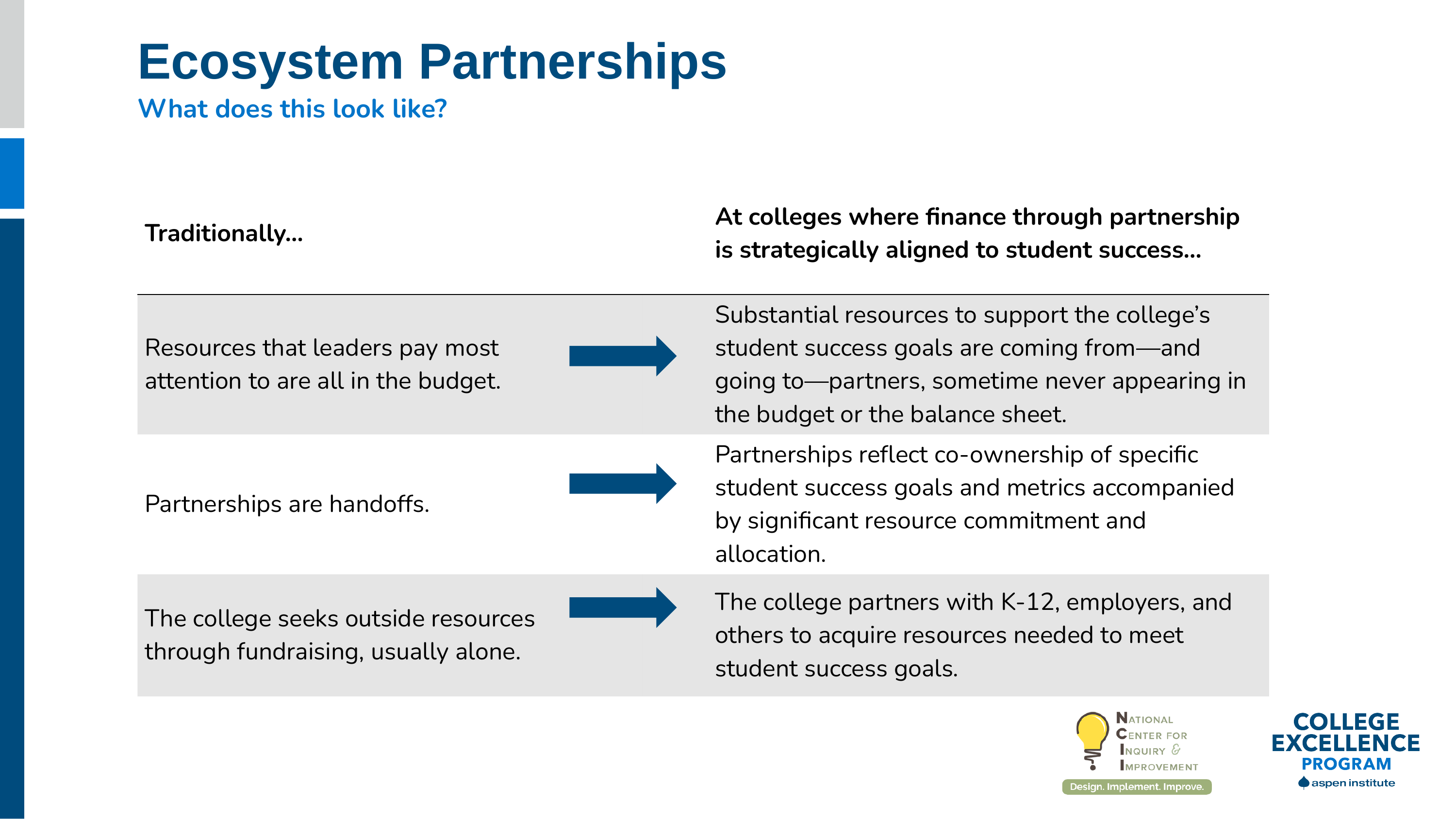

Ecosystem Partnerships
What does this look like?
| Traditionally… | At colleges where finance through partnership is strategically aligned to student success… |
| --- | --- |
| Resources that leaders pay most attention to are all in the budget. | Substantial resources to support the college’s student success goals are coming from—and going to—partners, sometime never appearing in the budget or the balance sheet. |
| Partnerships are handoffs. | Partnerships reflect co-ownership of specific student success goals and metrics accompanied by significant resource commitment and allocation. |
| The college seeks outside resources through fundraising, usually alone. | The college partners with K-12, employers, and others to acquire resources needed to meet student success goals. |